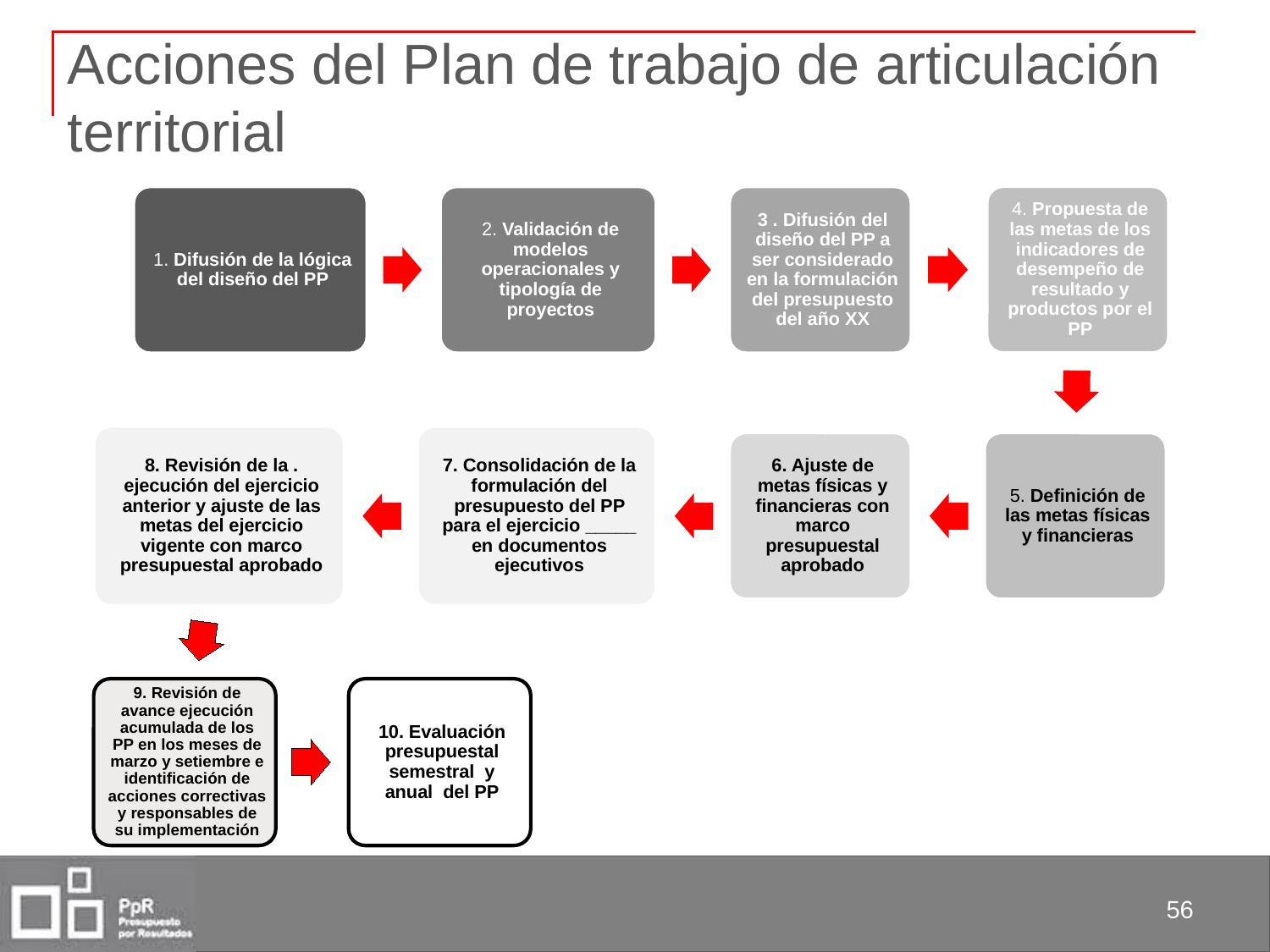

Acciones del Plan de trabajo de articulación territorial
1. Difusión de la lógica del diseño del PP

2. Validación de modelos operacionales y tipología de proyectos

3 . Difusión del diseño del PP a ser considerado en la formulación del presupuesto del año XX

4. Propuesta de las metas de los indicadores de desempeño de resultado y productos por el PP

5. Definición de las metas físicas y financieras

6. Ajuste de metas físicas y financieras con marco presupuestal aprobado

7. Consolidación de la formulación del presupuesto del PP para el ejercicio _____ en documentos ejecutivos

8. Revisión de la . ejecución del ejercicio anterior y ajuste de las metas del ejercicio vigente con marco presupuestal aprobado

9. Revisión de avance ejecución acumulada de los PP en los meses de marzo y setiembre e identificación de acciones correctivas y responsables de su implementación

10. Evaluación presupuestal semestral  y anual  del PP
56